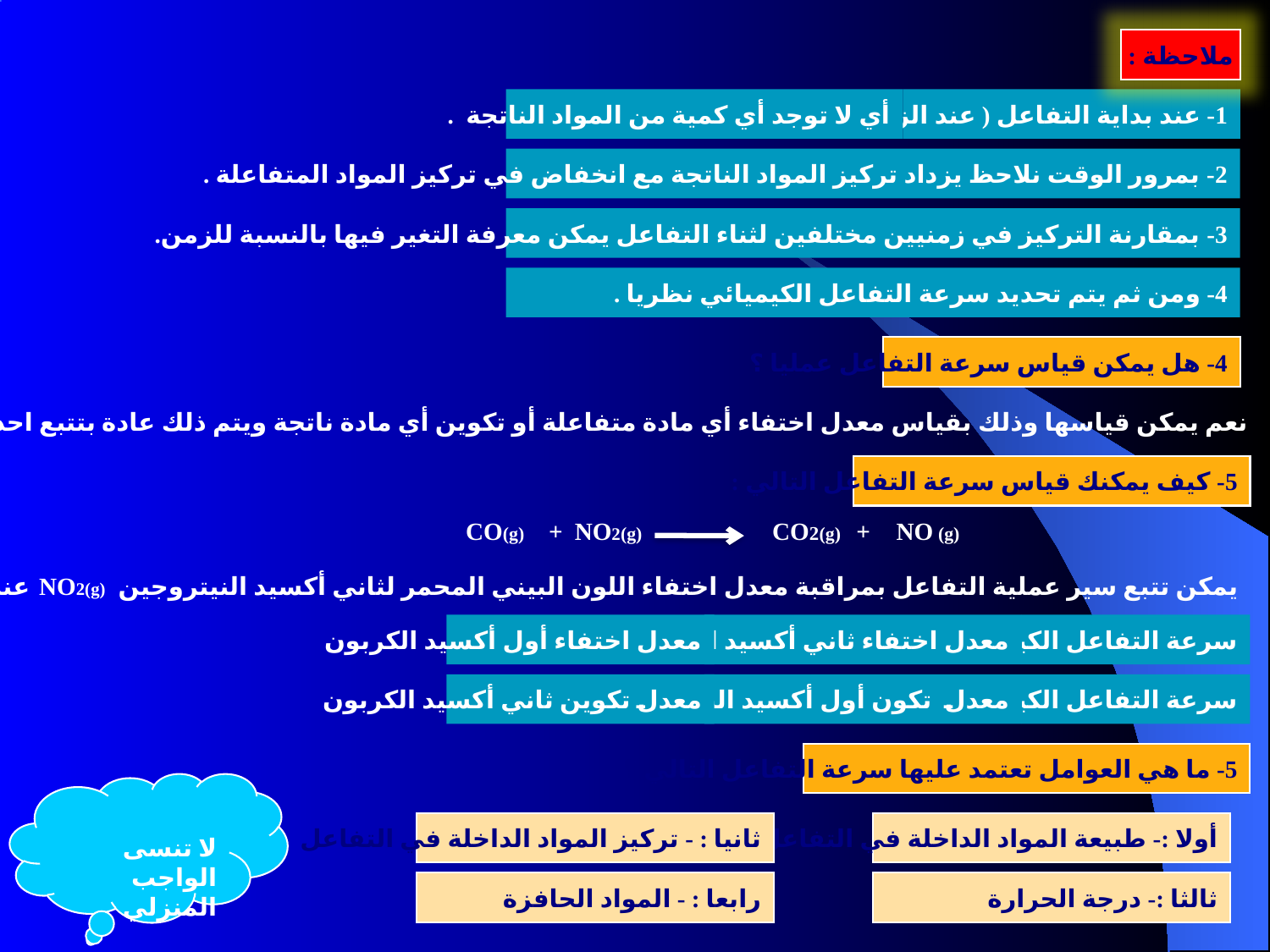

ملاحظة :
أي لا توجد أي كمية من المواد الناتجة  .
1- عند بداية التفاعل ( عند الزمن صفر  )
2- بمرور الوقت نلاحظ يزداد تركيز المواد الناتجة مع انخفاض في تركيز المواد المتفاعلة .
3- بمقارنة التركيز في زمنيين مختلفين لثناء التفاعل يمكن معرفة التغير فيها بالنسبة للزمن.
4- ومن ثم يتم تحديد سرعة التفاعل الكيميائي نظريا .
4- هل يمكن قياس سرعة التفاعل عمليا ؟
نعم يمكن قياسها وذلك بقياس معدل اختفاء أي مادة متفاعلة أو تكوين أي مادة ناتجة ويتم ذلك عادة بتتبع احدي خواص المادة مثل اللون .
5- كيف يمكنك قياس سرعة التفاعل التالي :
CO(g)
+
NO2(g)
CO2(g)
+
NO (g)
يمكن تتبع سير عملية التفاعل بمراقبة معدل اختفاء اللون البيني المحمر لثاني أكسيد النيتروجين  NO2(g)  عند تفاعله مع أول أكسيد الكربون

معدل اختفاء أول أكسيد الكربون
معدل اختفاء ثاني أكسيد النيتروجين =
سرعة التفاعل الكيميائي  =
معدل تكوين ثاني أكسيد الكربون
معدل  تكون أول أكسيد النيتروجين =
سرعة التفاعل الكيميائي  =
5- ما هي العوامل تعتمد عليها سرعة التفاعل التالي ؟

لا تنسى الواجب المنزلي
ثانيا : - تركيز المواد الداخلة في التفاعل
أولا :- طبيعة المواد الداخلة في التفاعل
رابعا : - المواد الحافزة
ثالثا :- درجة الحرارة